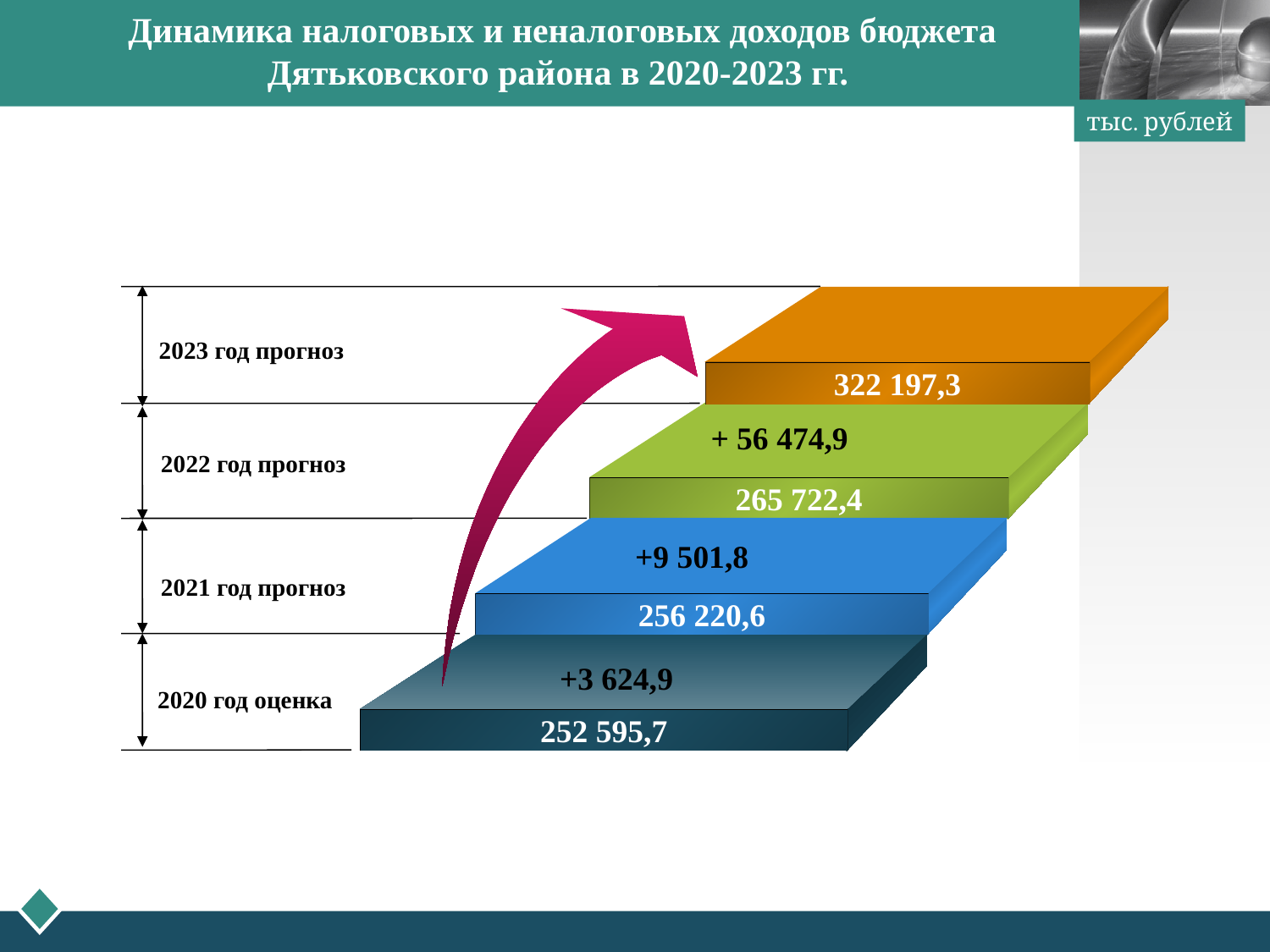

Динамика налоговых и неналоговых доходов бюджета Дятьковского района в 2020-2023 гг.
тыс. рублей

322 197,3

265 722,4

256 220,6

252 595,7
2023 год прогноз

+ 56 474,9
2022 год прогноз

+9 501,8
2021 год прогноз

+3 624,9
2020 год оценка